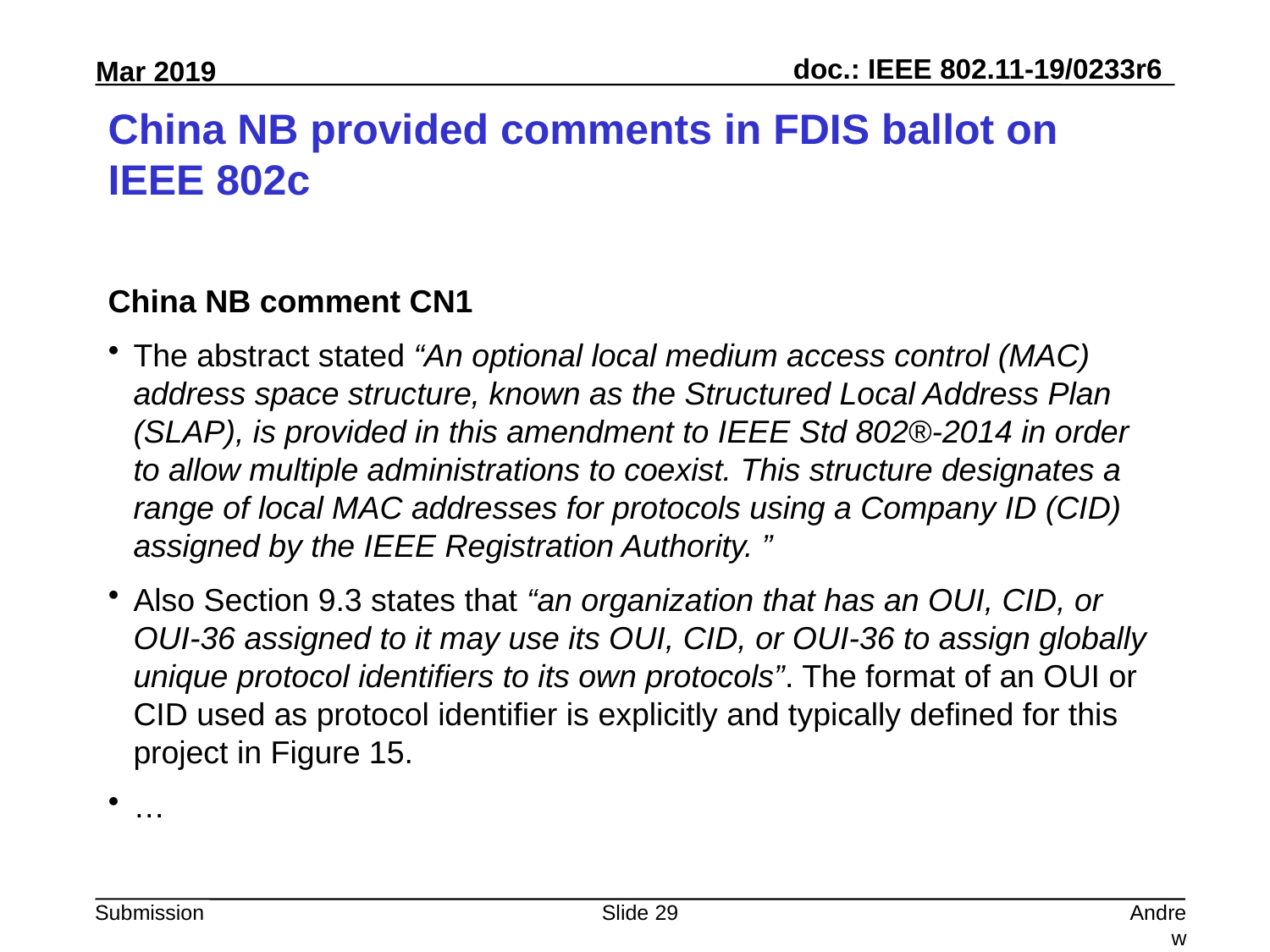

# China NB provided comments in FDIS ballot on IEEE 802c
China NB comment CN1
The abstract stated “An optional local medium access control (MAC) address space structure, known as the Structured Local Address Plan (SLAP), is provided in this amendment to IEEE Std 802®-2014 in order to allow multiple administrations to coexist. This structure designates a range of local MAC addresses for protocols using a Company ID (CID) assigned by the IEEE Registration Authority. ”
Also Section 9.3 states that “an organization that has an OUI, CID, or OUI-36 assigned to it may use its OUI, CID, or OUI-36 to assign globally unique protocol identifiers to its own protocols”. The format of an OUI or CID used as protocol identifier is explicitly and typically defined for this project in Figure 15.
…
Slide 29
Andrew Myles, Cisco